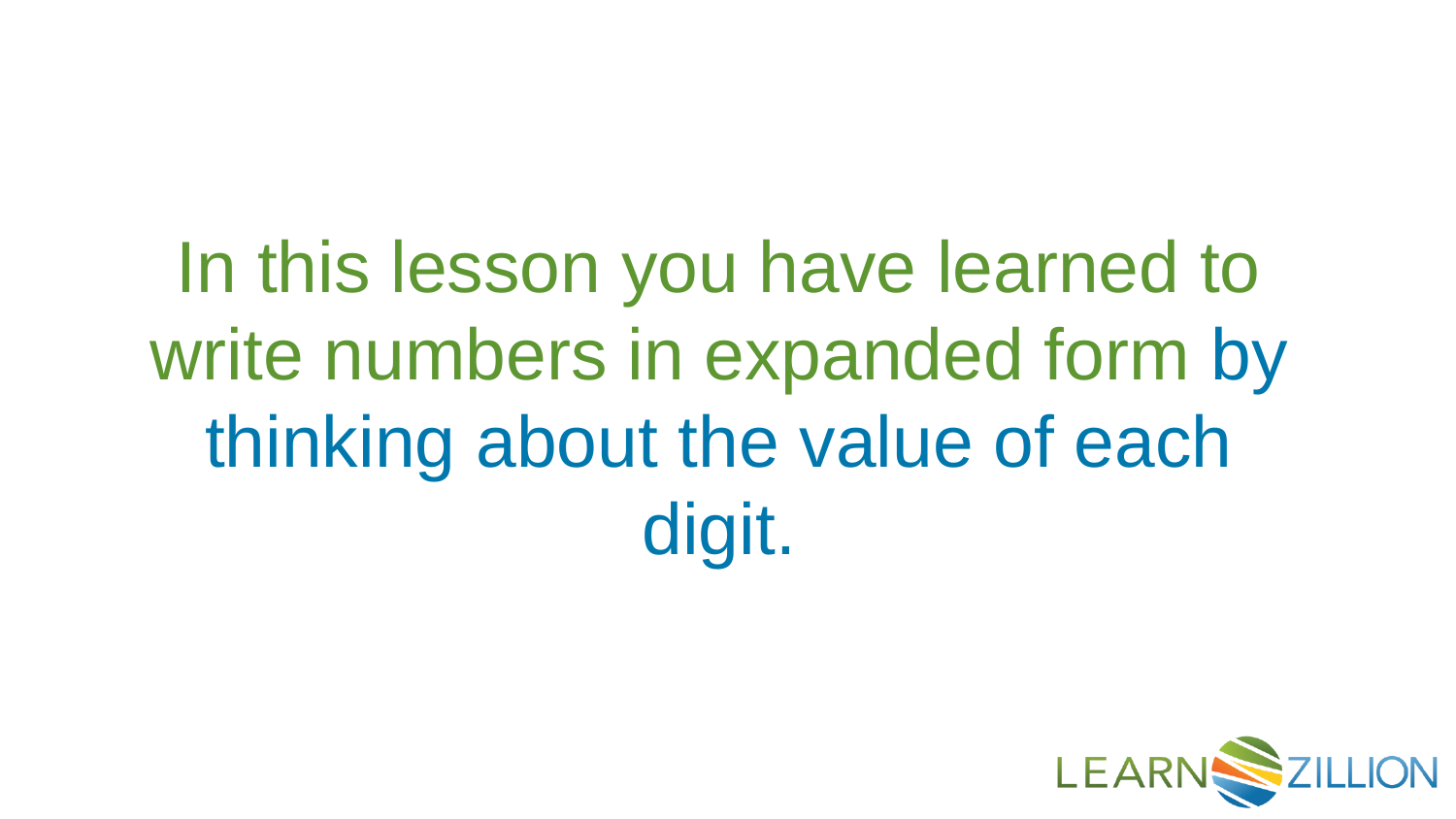

In this lesson you have learned to write numbers in expanded form by thinking about the value of each digit.